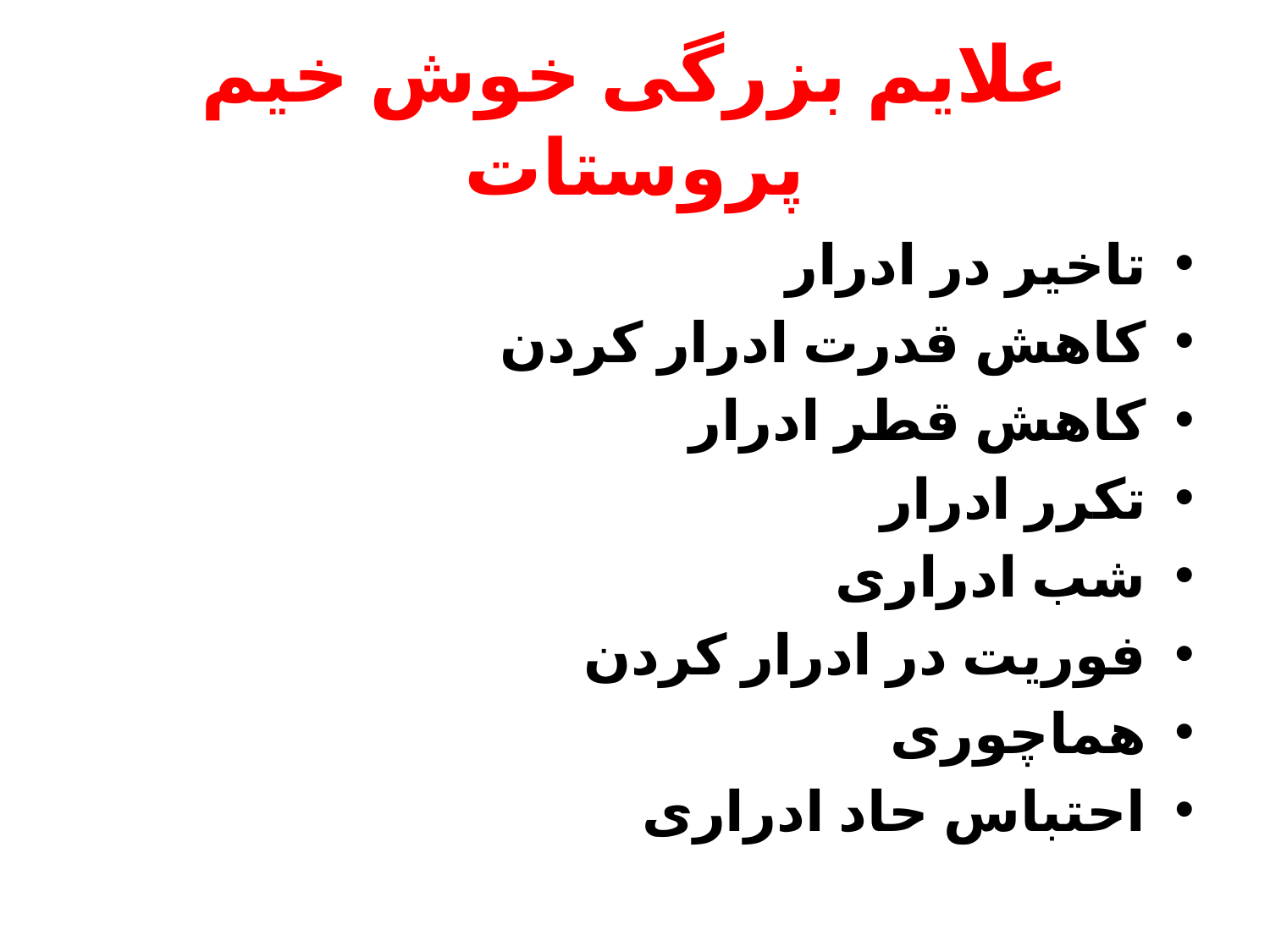

# علایم بزرگی خوش خیم پروستات
تاخیر در ادرار
کاهش قدرت ادرار کردن
کاهش قطر ادرار
تکرر ادرار
شب ادراری
فوریت در ادرار کردن
هماچوری
احتباس حاد ادراری